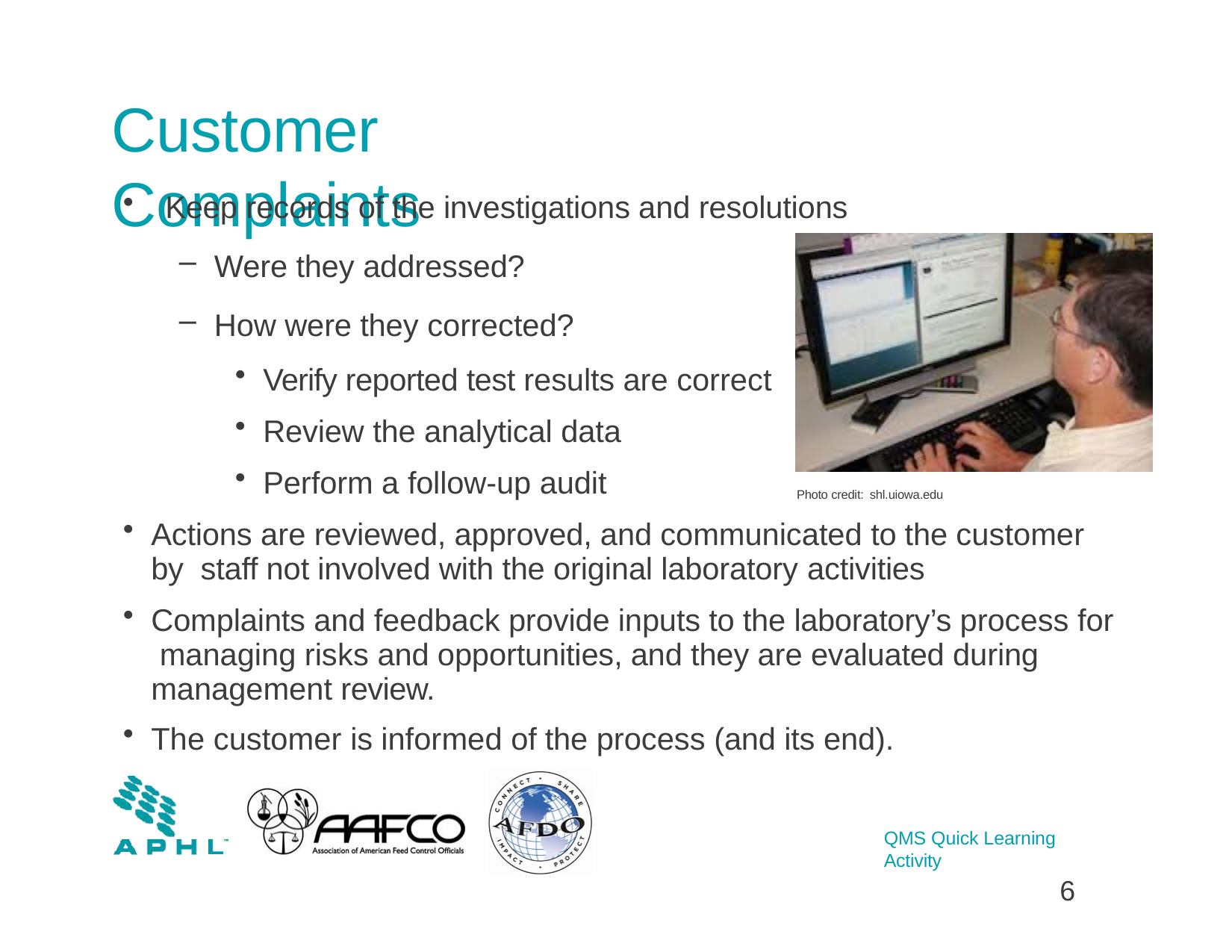

# Customer Complaints
Keep records of the investigations and resolutions
Were they addressed?
How were they corrected?
Verify reported test results are correct
Review the analytical data

Perform a follow-up audit
Photo credit: shl.uiowa.edu
Actions are reviewed, approved, and communicated to the customer by  staff not involved with the original laboratory activities
Complaints and feedback provide inputs to the laboratory’s process for  managing risks and opportunities, and they are evaluated during  management review.
The customer is informed of the process (and its end).

QMS Quick Learning Activity
6